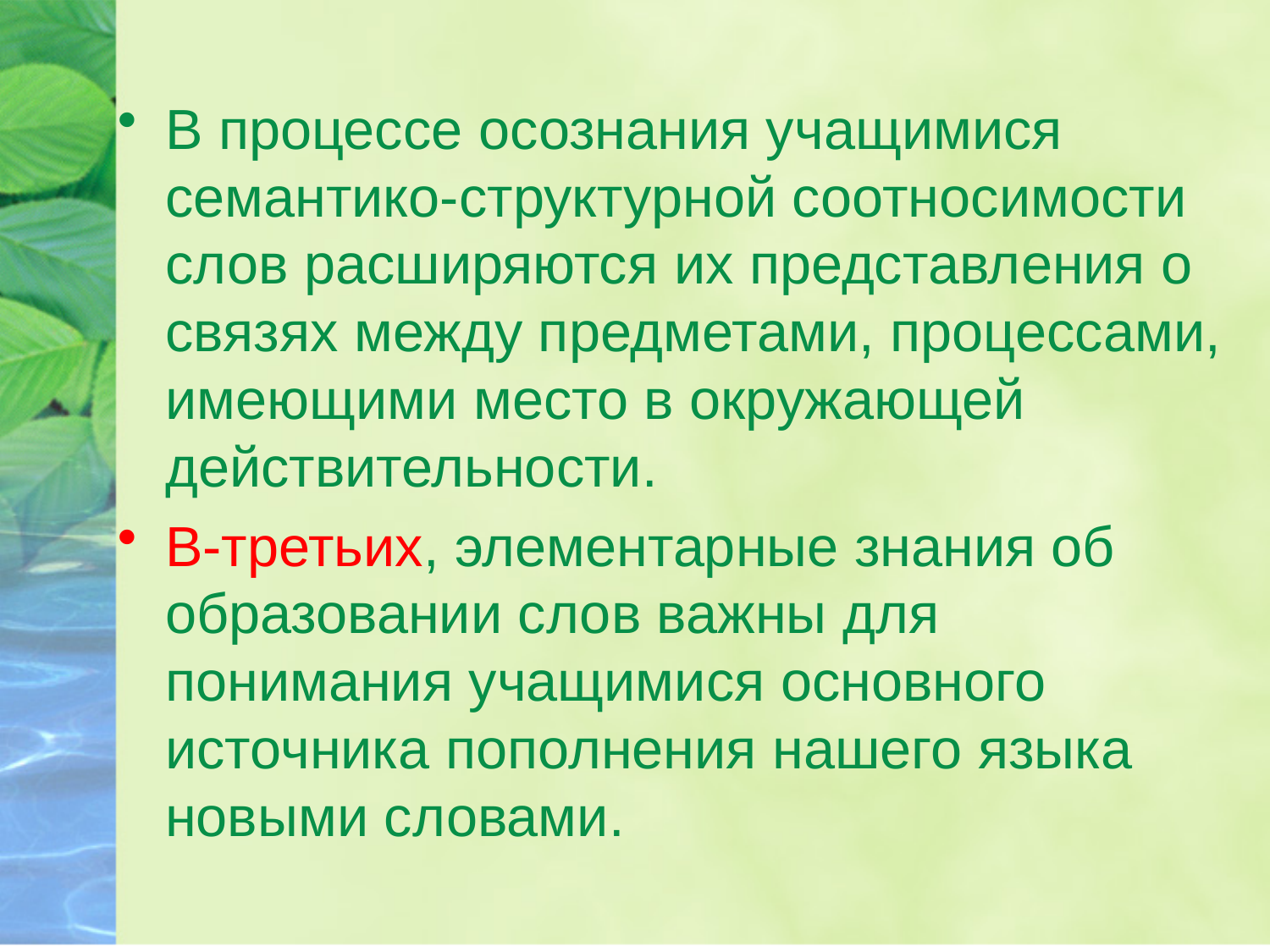

В процессе осознания учащимися семантико-структурной соотносимости слов расширяются их представления о связях между предметами, процессами, имеющими место в окружающей действительности.
В-третьих, элементарные знания об образовании слов важны для понимания учащимися основного источника пополнения нашего языка новыми словами.